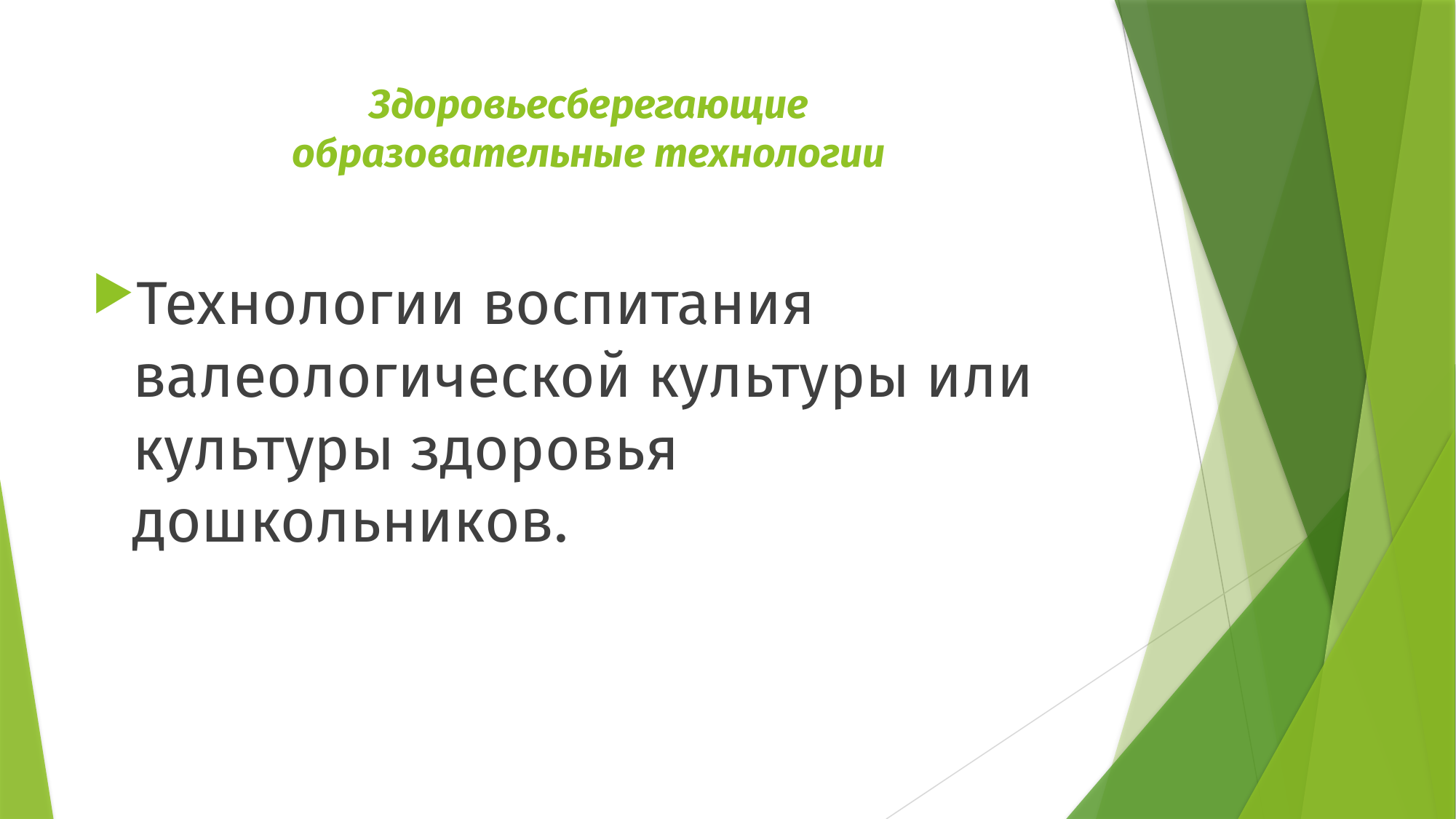

# Здоровьесберегающие образовательные технологии
Технологии воспитания  валеологической культуры или культуры здоровья  дошкольников.